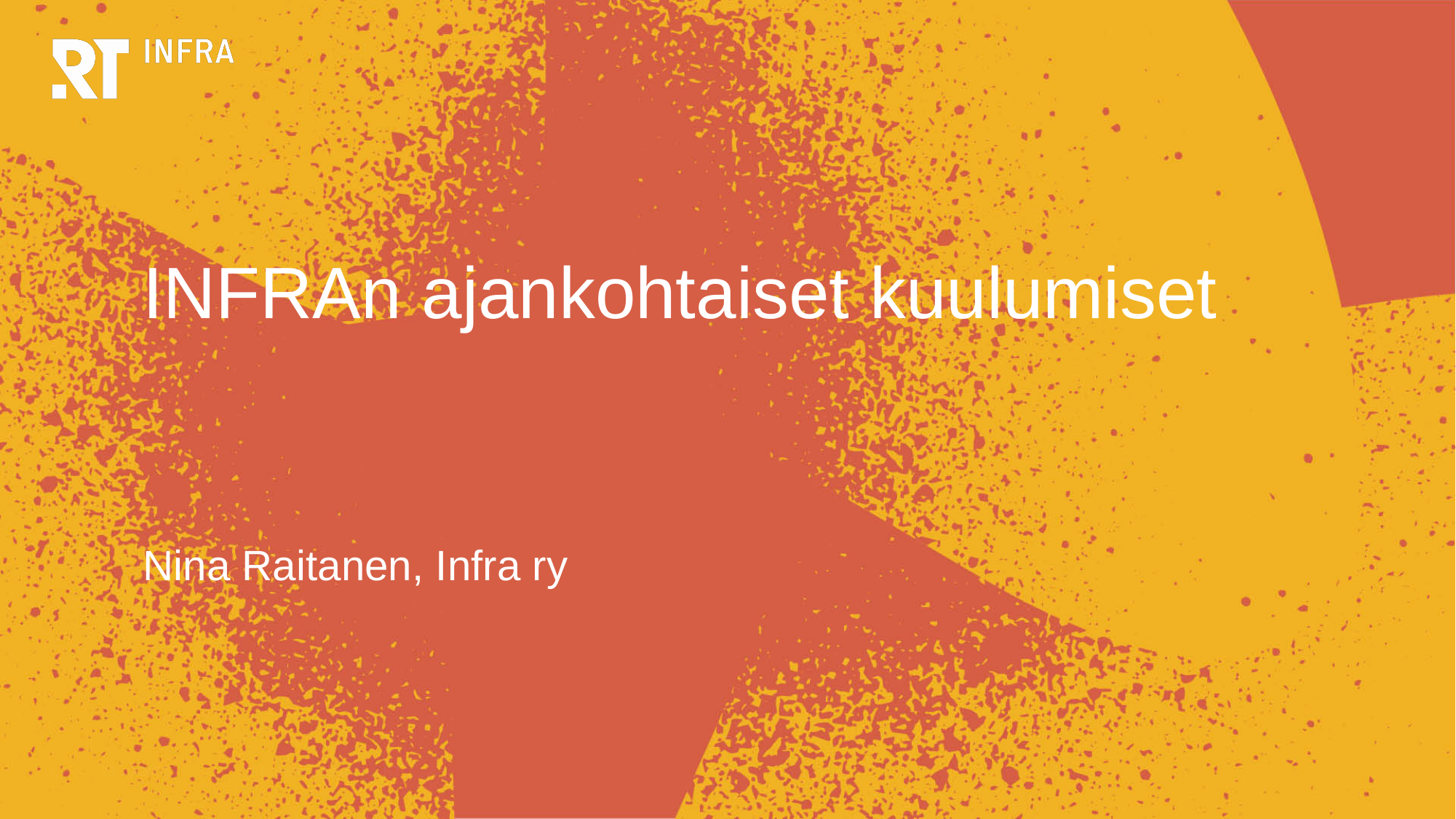

# INFRAn ajankohtaiset kuulumiset
Nina Raitanen, Infra ry
1
1
13.10.2023
13.10.2023
© Rakennusteollisuus RT
© Rakennusteollisuus RT